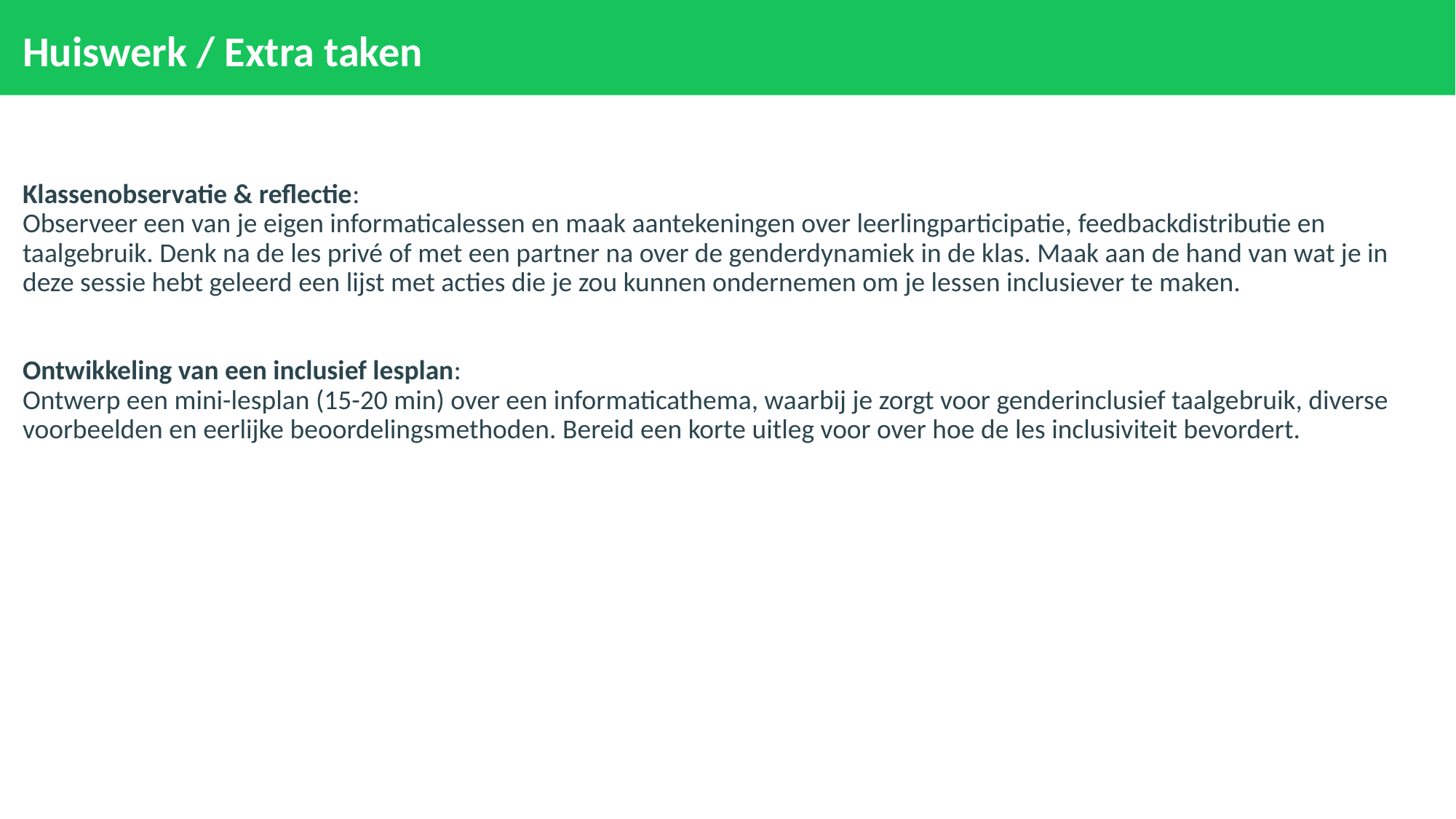

# Huiswerk / Extra taken
Klassenobservatie & reflectie:
Observeer een van je eigen informaticalessen en maak aantekeningen over leerlingparticipatie, feedbackdistributie en taalgebruik. Denk na de les privé of met een partner na over de genderdynamiek in de klas. Maak aan de hand van wat je in deze sessie hebt geleerd een lijst met acties die je zou kunnen ondernemen om je lessen inclusiever te maken.

Ontwikkeling van een inclusief lesplan:
Ontwerp een mini-lesplan (15-20 min) over een informaticathema, waarbij je zorgt voor genderinclusief taalgebruik, diverse voorbeelden en eerlijke beoordelingsmethoden. Bereid een korte uitleg voor over hoe de les inclusiviteit bevordert.